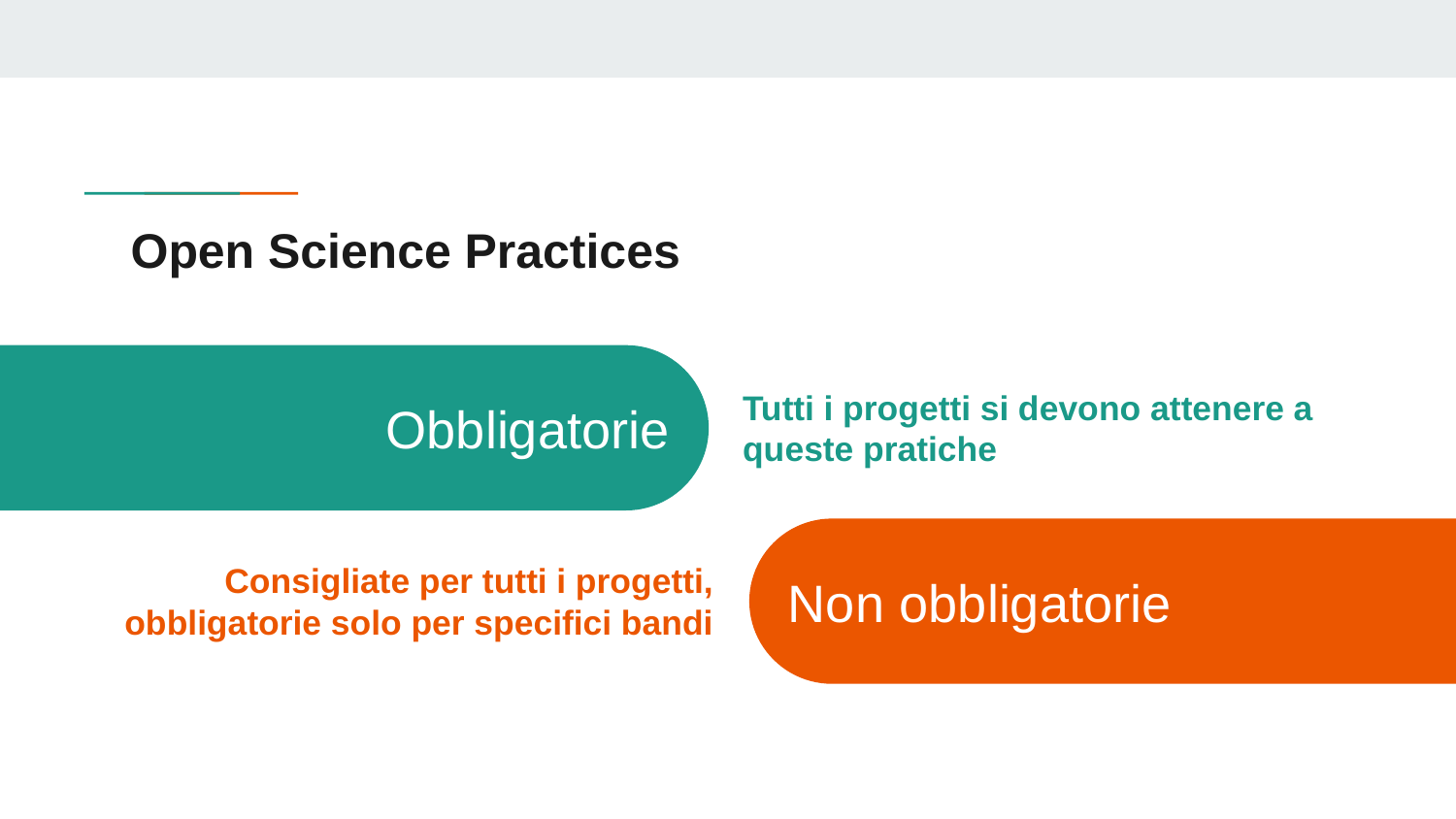

# Open Science Practices
Obbligatorie
Tutti i progetti si devono attenere a queste pratiche
Non obbligatorie
Consigliate per tutti i progetti, obbligatorie solo per specifici bandi